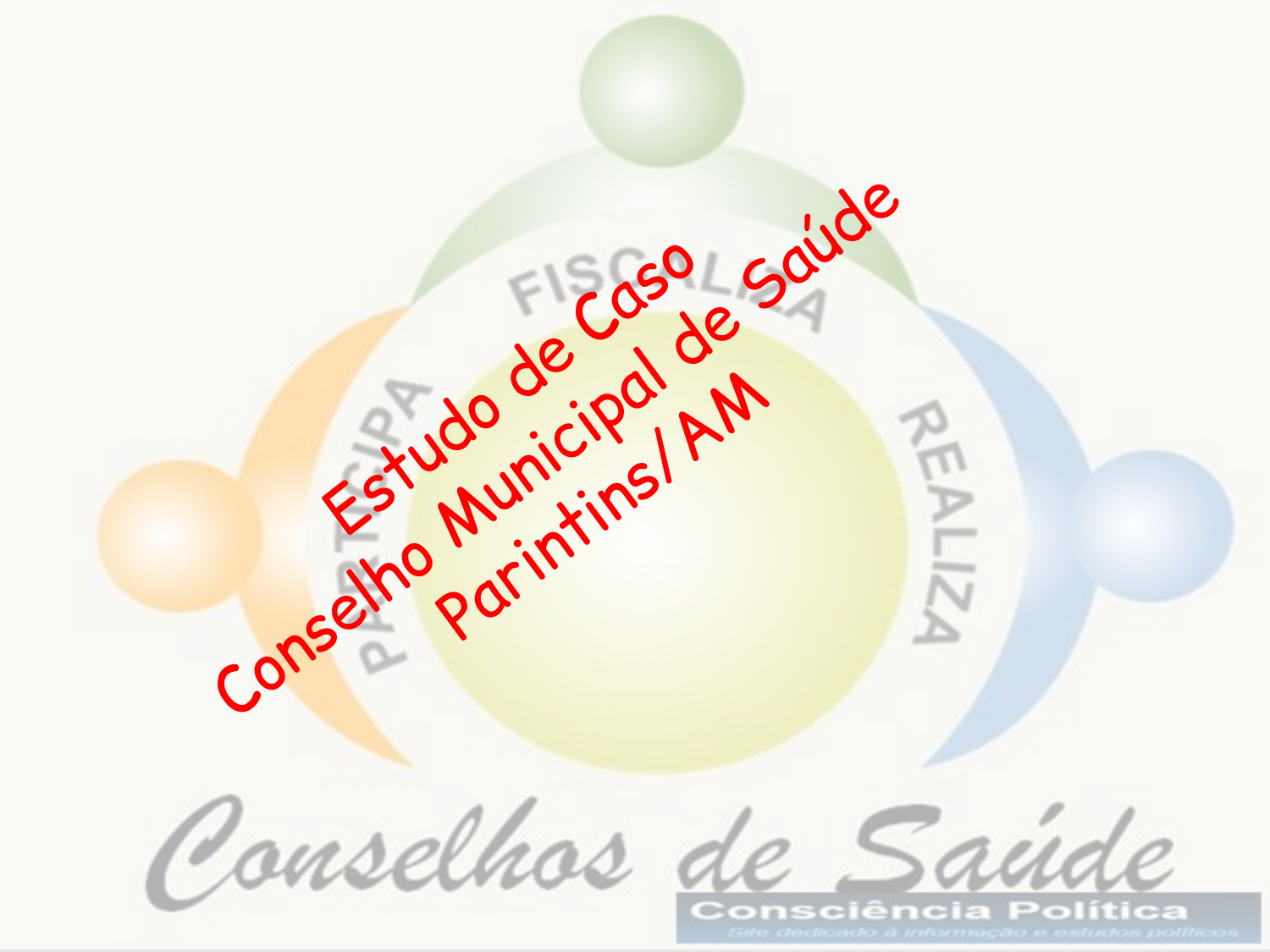

Estudo de Caso
Conselho Municipal de Saúde
Parintins/AM